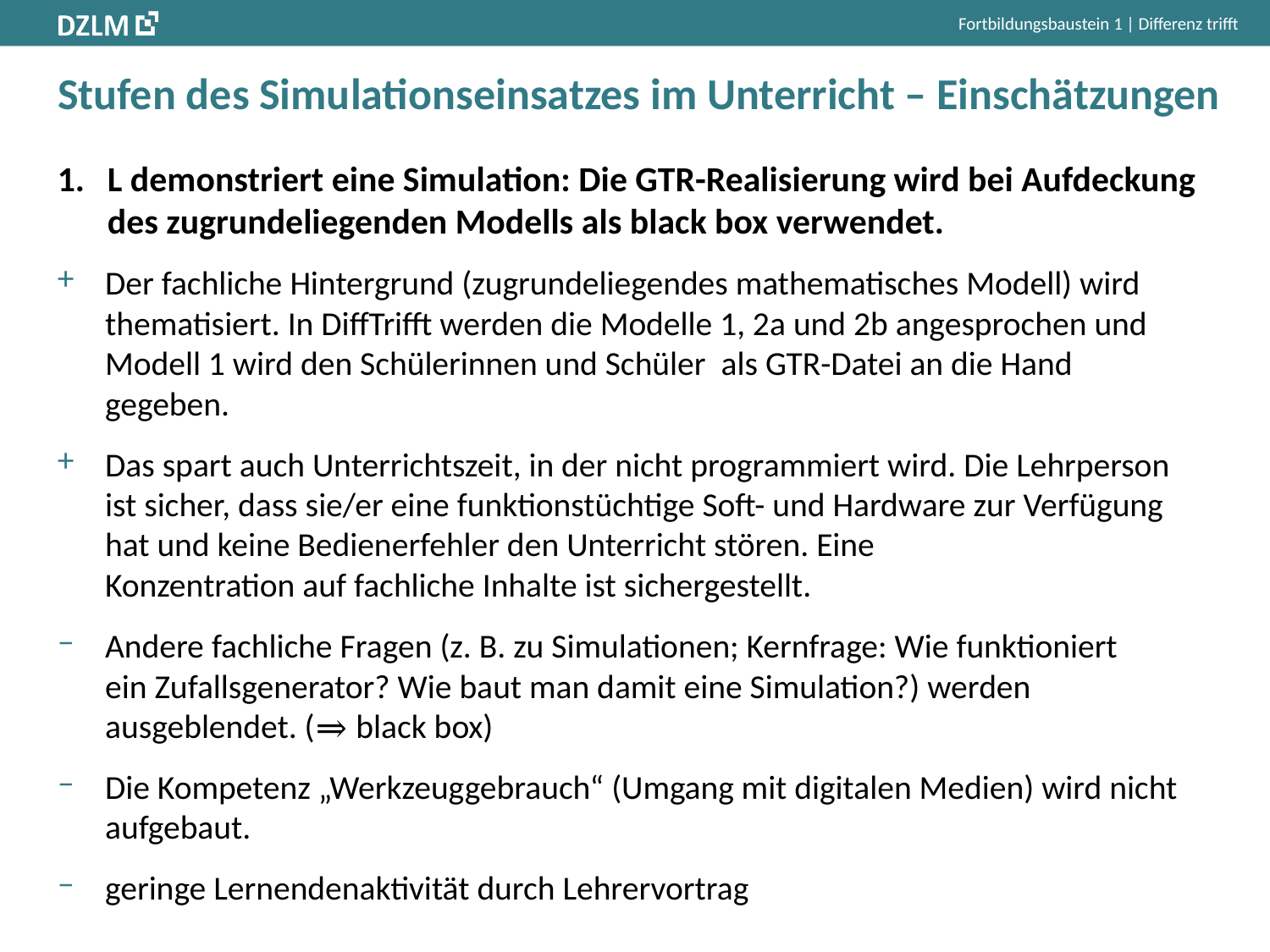

Fortbildungsbaustein 1 | Differenz trifft
# Stufen des Simulationseinsatzes im Unterricht – Einschätzungen
L demonstriert eine Simulation: Die GTR-Realisierung wird bei Aufdeckung des zugrundeliegenden Modells als black box verwendet.
Der fachliche Hintergrund (zugrundeliegendes mathematisches Modell) wird thematisiert. In DiffTrifft werden die Modelle 1, 2a und 2b angesprochen und Modell 1 wird den Schülerinnen und Schüler  als GTR-Datei an die Hand gegeben.
Das spart auch Unterrichtszeit, in der nicht programmiert wird. Die Lehrperson ist sicher, dass sie/er eine funktionstüchtige Soft- und Hardware zur Verfügung hat und keine Bedienerfehler den Unterricht stören. Eine
Konzentration auf fachliche Inhalte ist sichergestellt.
Andere fachliche Fragen (z. B. zu Simulationen; Kernfrage: Wie funktioniert
ein Zufallsgenerator? Wie baut man damit eine Simulation?) werden
ausgeblendet. (⇒ black box)
Die Kompetenz „Werkzeuggebrauch“ (Umgang mit digitalen Medien) wird nicht aufgebaut.
geringe Lernendenaktivität durch Lehrervortrag